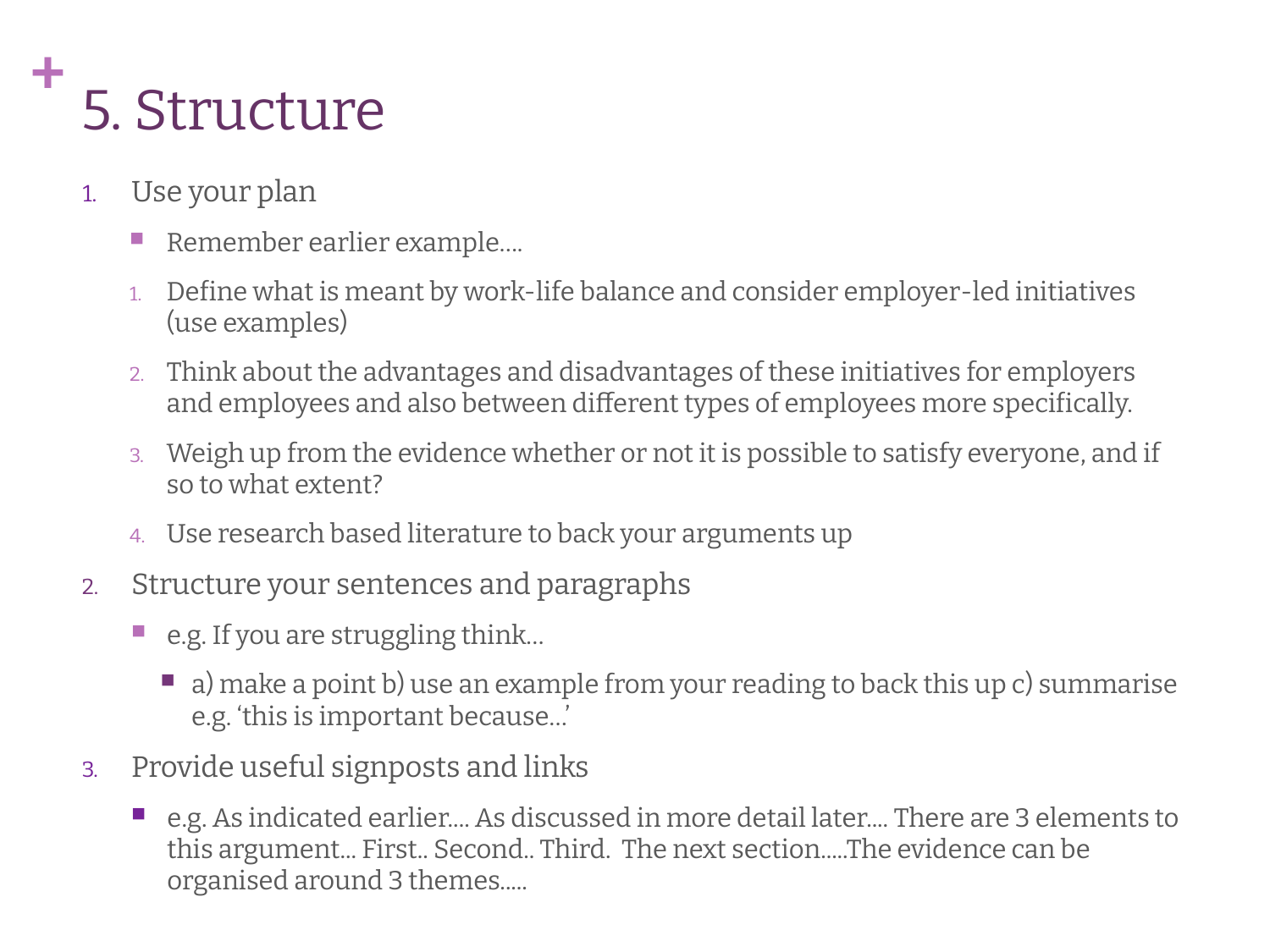

# 5. Structure
Use your plan
Remember earlier example….
Define what is meant by work-life balance and consider employer-led initiatives (use examples)
Think about the advantages and disadvantages of these initiatives for employers and employees and also between different types of employees more specifically.
Weigh up from the evidence whether or not it is possible to satisfy everyone, and if so to what extent?
Use research based literature to back your arguments up
Structure your sentences and paragraphs
e.g. If you are struggling think…
a) make a point b) use an example from your reading to back this up c) summarise e.g. ‘this is important because…’
Provide useful signposts and links
e.g. As indicated earlier.... As discussed in more detail later.... There are 3 elements to this argument... First.. Second.. Third.  The next section.....The evidence can be organised around 3 themes.....